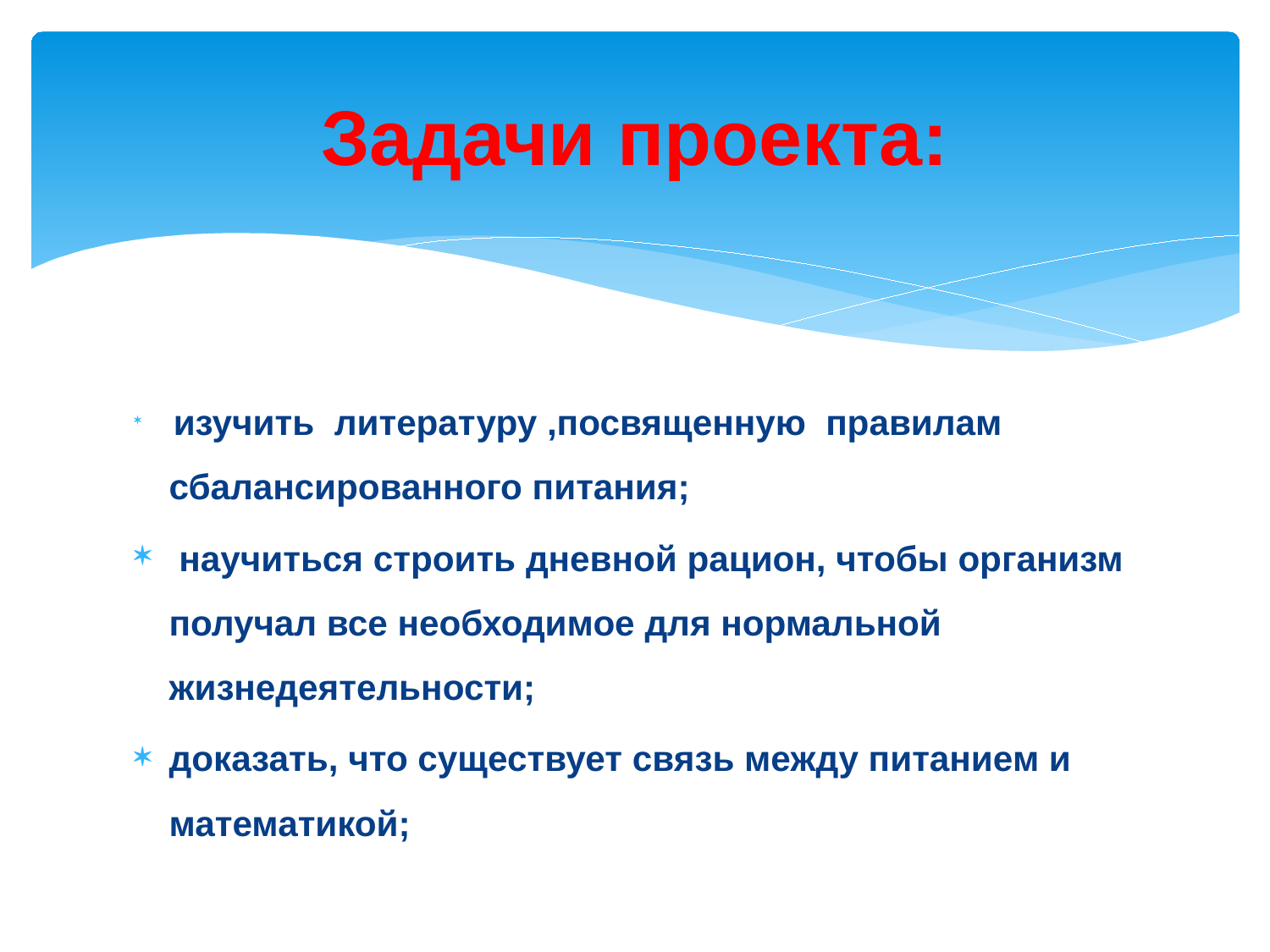

# Задачи проекта:
 изучить  литературу ,посвященную  правилам сбалансированного питания;
 научиться строить дневной рацион, чтобы организм получал все необходимое для нормальной жизнедеятельности;
доказать, что существует связь между питанием и математикой;